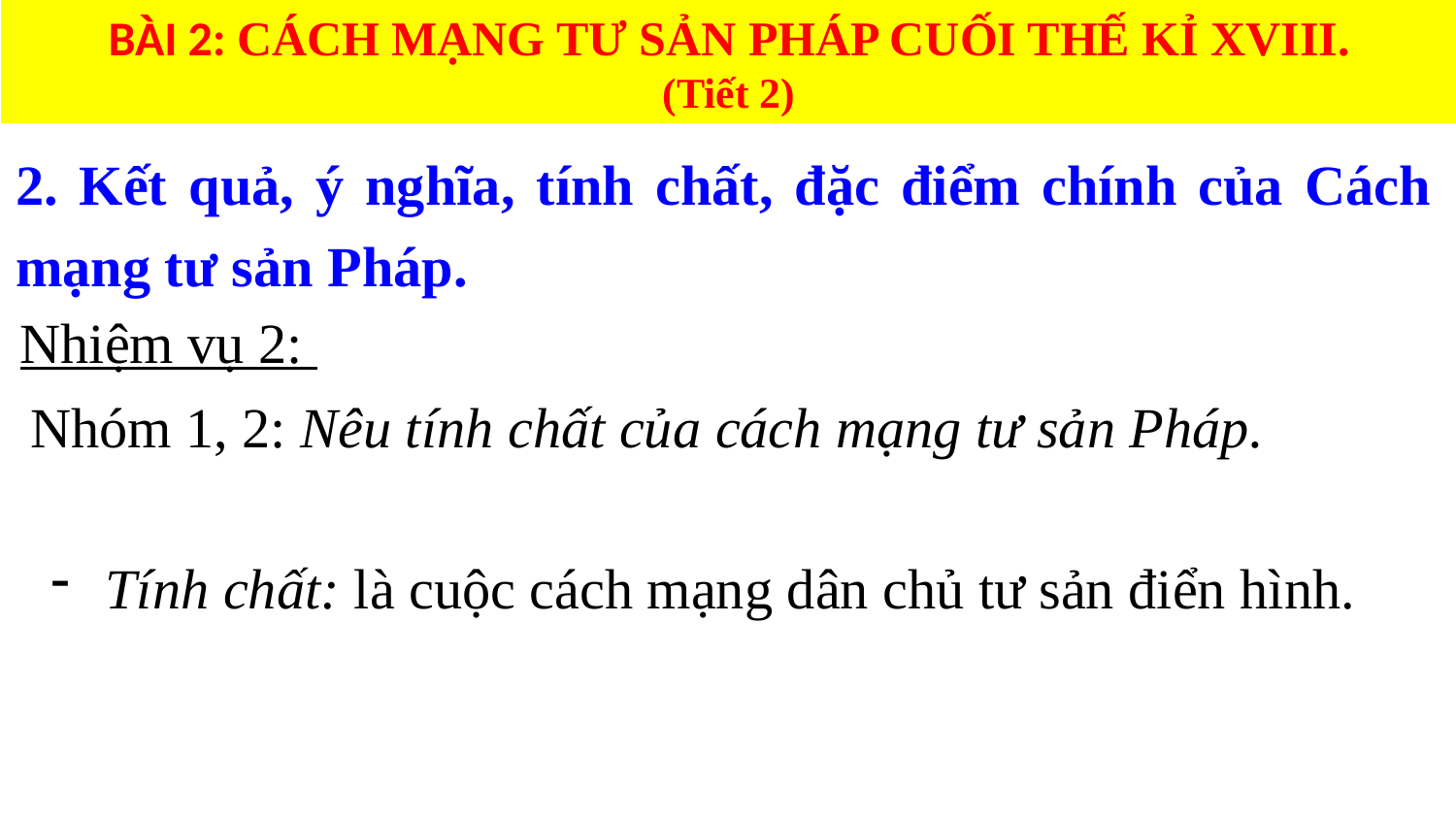

BÀI 2: CÁCH MẠNG TƯ SẢN PHÁP CUỐI THẾ KỈ XVIII.
(Tiết 2)
2. Kết quả, ý nghĩa, tính chất, đặc điểm chính của Cách mạng tư sản Pháp.
Nhiệm vụ 2:
Nhóm 1, 2: Nêu tính chất của cách mạng tư sản Pháp.
Tính chất: là cuộc cách mạng dân chủ tư sản điển hình.